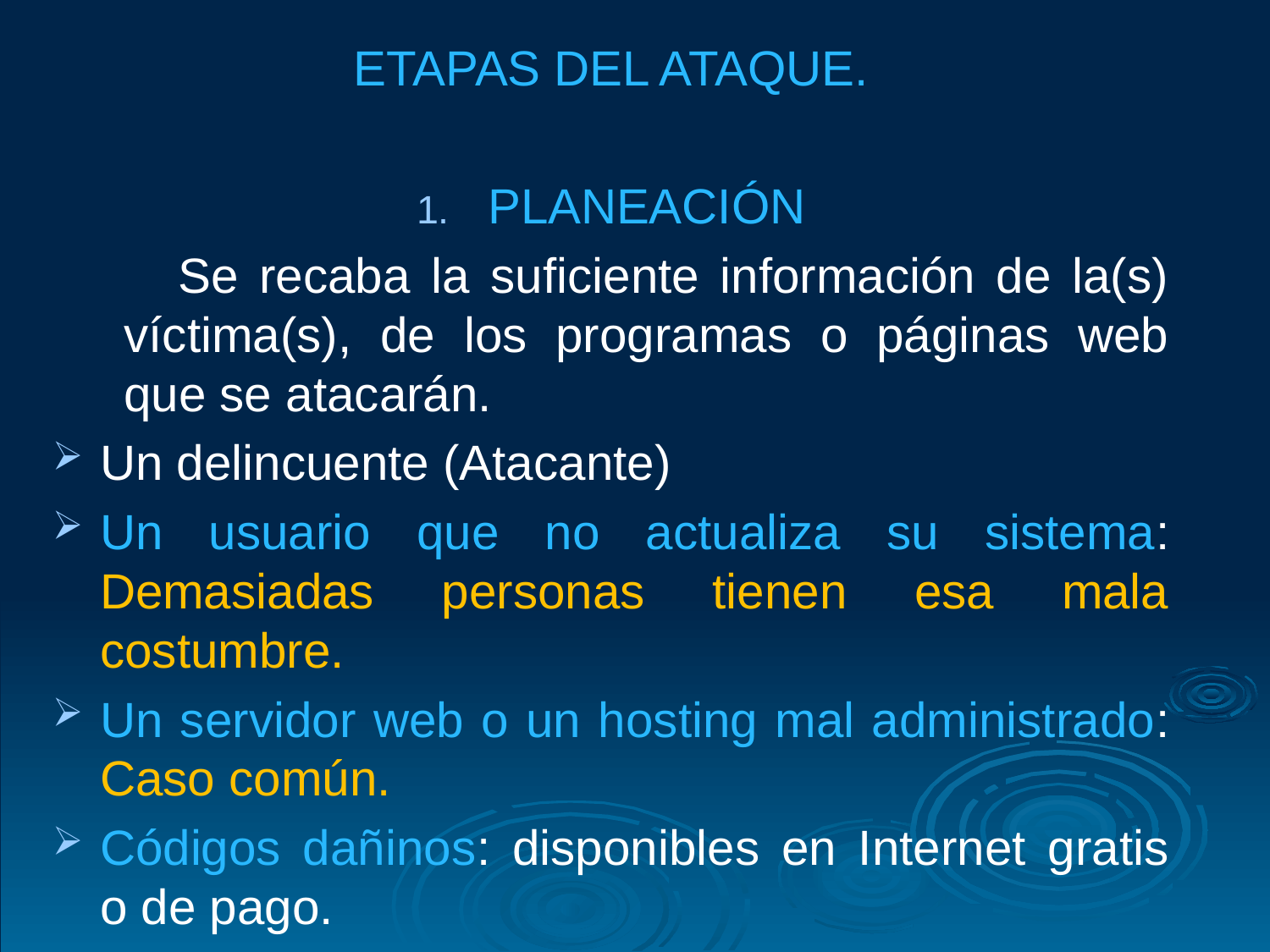

ETAPAS DEL ATAQUE.

PLANEACIÓN
      Se recaba la suficiente información de la(s) víctima(s), de los programas o páginas web que se atacarán.
Un delincuente (Atacante)
Un usuario que no actualiza su sistema: Demasiadas personas tienen esa mala costumbre.
Un servidor web o un hosting mal administrado: Caso común.
Códigos dañinos: disponibles en Internet gratis o de pago.